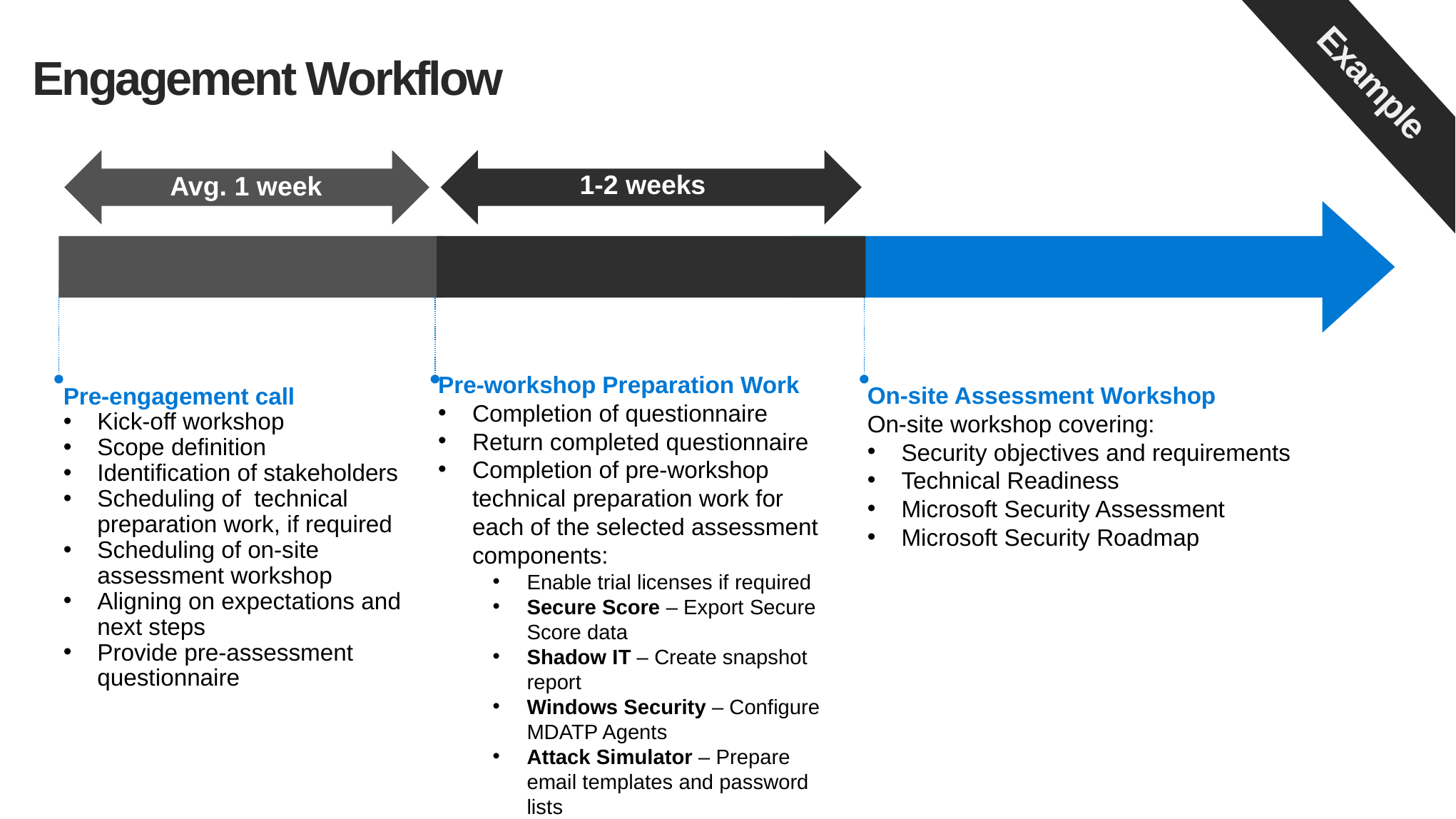

Example
# Engagement Workflow

1-2 weeks
Avg. 1 week

Pre-workshop Preparation Work
Completion of questionnaire
Return completed questionnaire
Completion of pre-workshop technical preparation work for each of the selected assessment components:
Enable trial licenses if required
Secure Score – Export Secure Score data
Shadow IT – Create snapshot report
Windows Security – Configure MDATP Agents
Attack Simulator – Prepare email templates and password lists

On-site Assessment Workshop
On-site workshop covering:
Security objectives and requirements
Technical Readiness
Microsoft Security Assessment
Microsoft Security Roadmap
Pre-engagement call
Kick-off workshop
Scope definition
Identification of stakeholders
Scheduling of  technical preparation work, if required
Scheduling of on-site assessment workshop
Aligning on expectations and next steps
Provide pre-assessment questionnaire